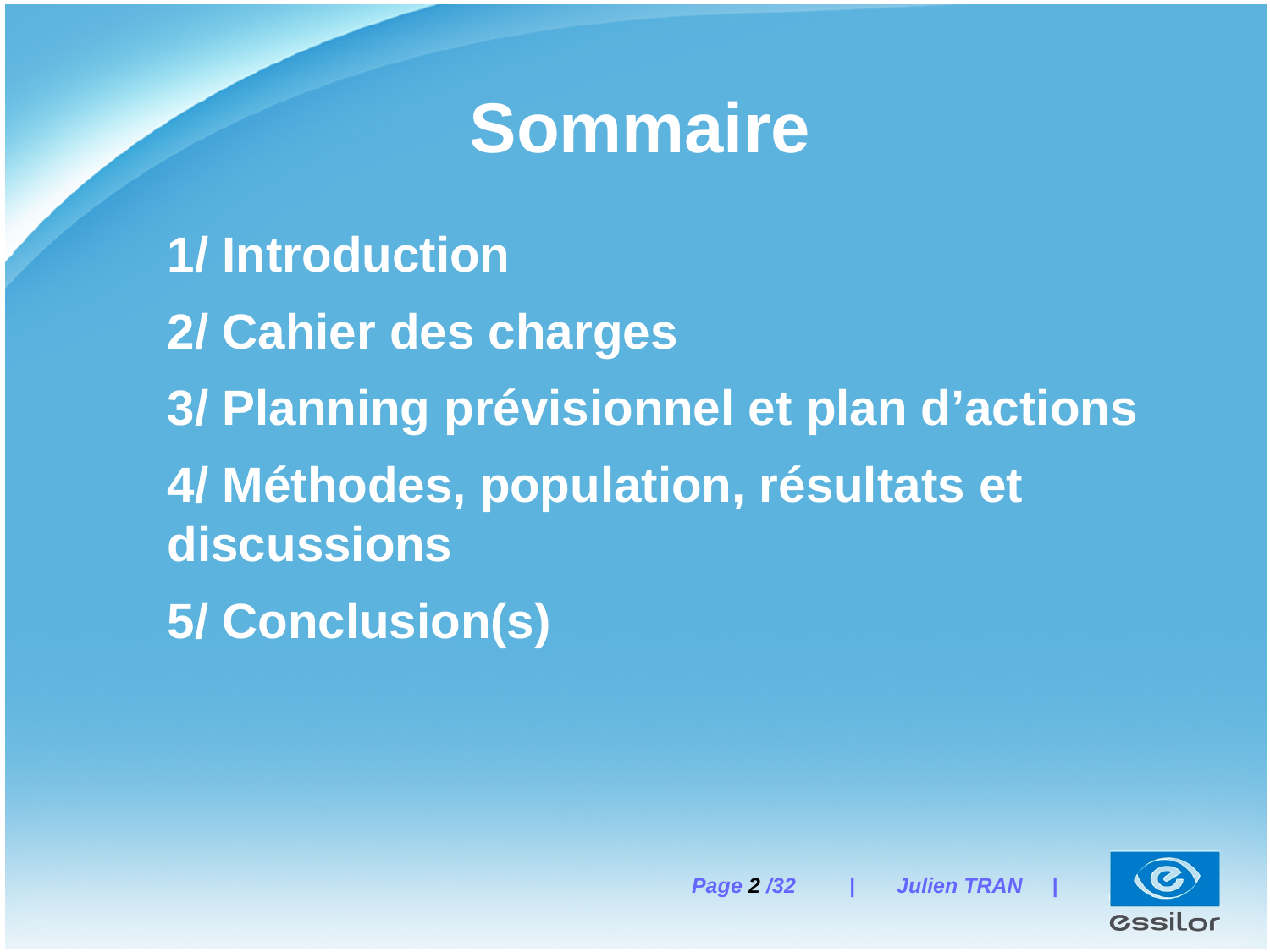

Sommaire

1/ Introduction
2/ Cahier des charges
3/ Planning prévisionnel et plan d’actions
4/ Méthodes, population, résultats et discussions
5/ Conclusion(s)